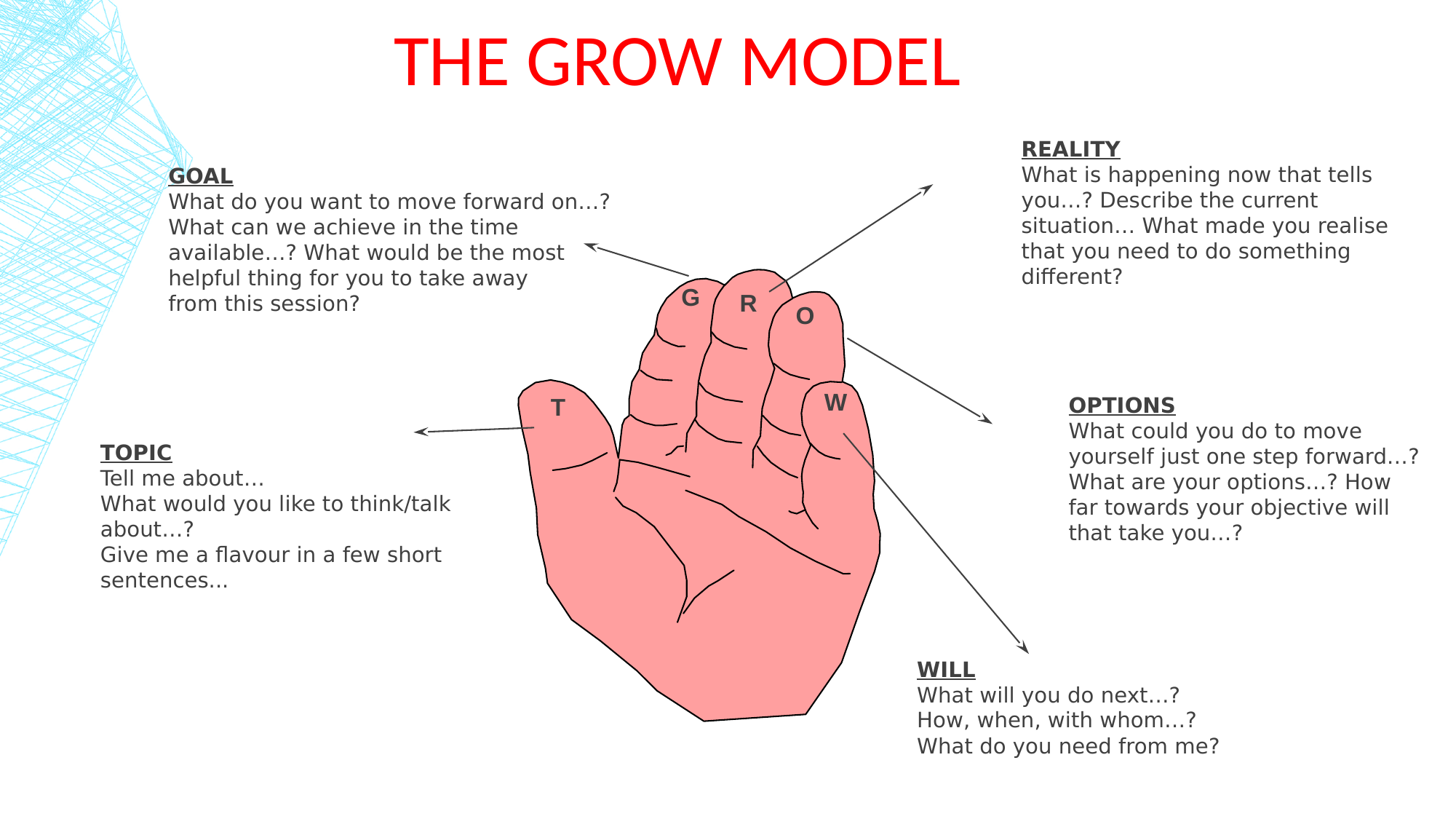

# The GROW model
REALITY
What is happening now that tells
you…? Describe the current
situation… What made you realise
that you need to do something
different?
GOAL
What do you want to move forward on…?
What can we achieve in the time
available…? What would be the most
helpful thing for you to take away
from this session?

G
R
O

W
OPTIONS
What could you do to move
yourself just one step forward…?
What are your options…? How
far towards your objective will
that take you…?
T

TOPIC
Tell me about…
What would you like to think/talk about…?
Give me a flavour in a few short sentences...
WILL
What will you do next…?
How, when, with whom…?
What do you need from me?